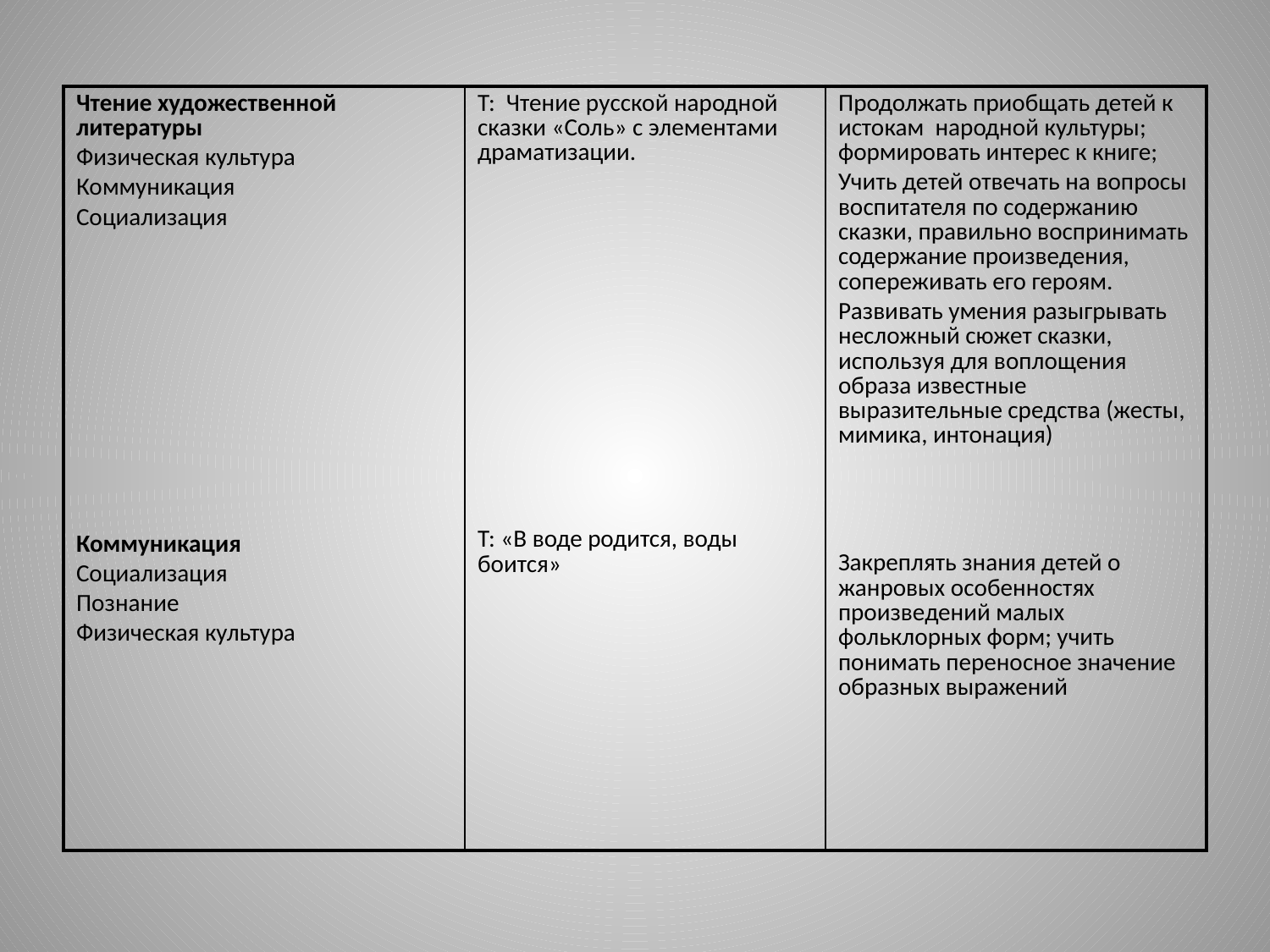

| Чтение художественной литературы Физическая культура Коммуникация Социализация Коммуникация Социализация Познание Физическая культура | Т: Чтение русской народной сказки «Соль» с элементами драматизации. Т: «В воде родится, воды боится» | Продолжать приобщать детей к истокам народной культуры; формировать интерес к книге; Учить детей отвечать на вопросы воспитателя по содержанию сказки, правильно воспринимать содержание произведения, сопереживать его героям. Развивать умения разыгрывать несложный сюжет сказки, используя для воплощения образа известные выразительные средства (жесты, мимика, интонация) Закреплять знания детей о жанровых особенностях произведений малых фольклорных форм; учить понимать переносное значение образных выражений |
| --- | --- | --- |